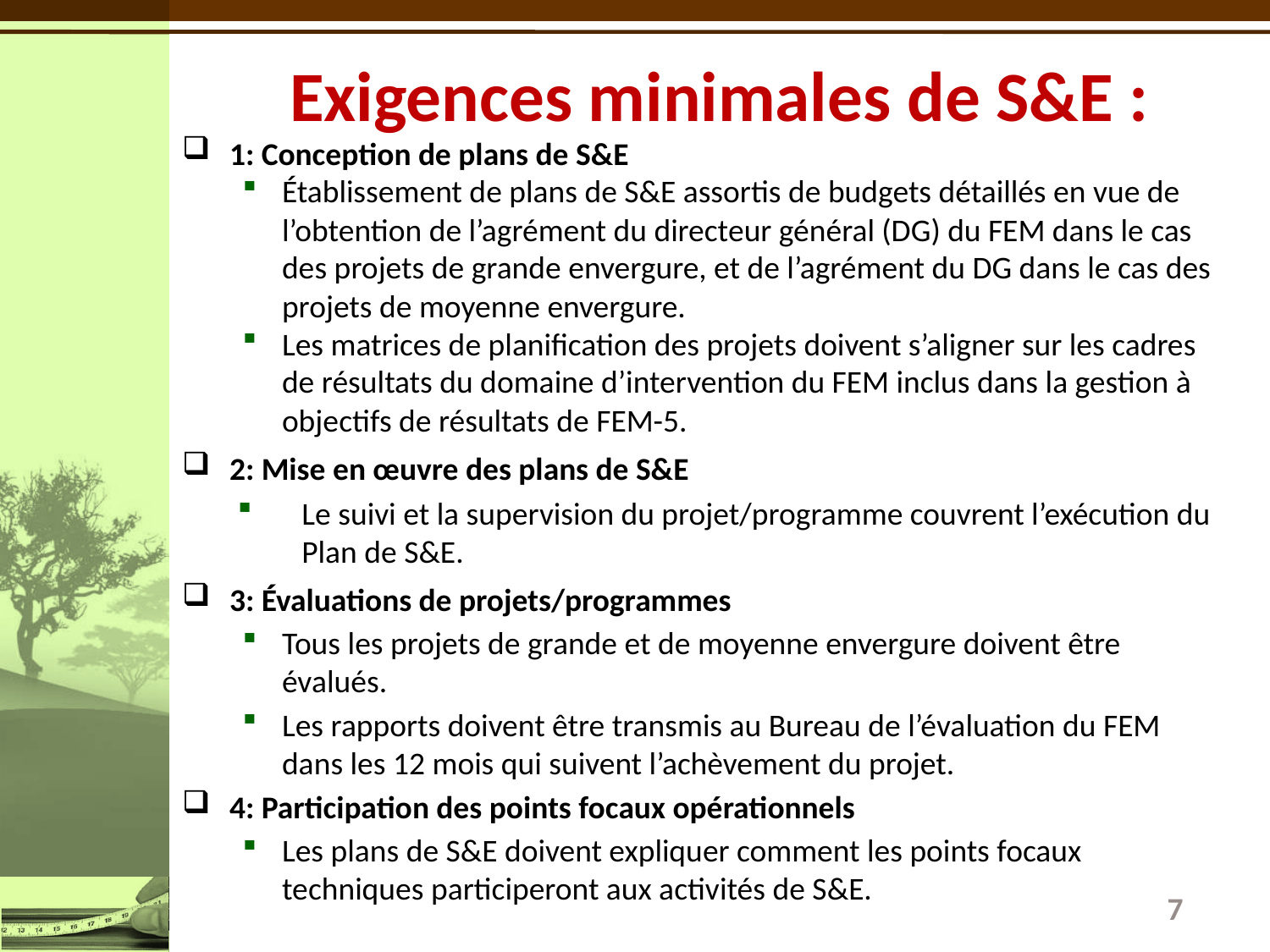

# Exigences minimales de S&E :
1: Conception de plans de S&E
Établissement de plans de S&E assortis de budgets détaillés en vue de l’obtention de l’agrément du directeur général (DG) du FEM dans le cas des projets de grande envergure, et de l’agrément du DG dans le cas des projets de moyenne envergure.
Les matrices de planification des projets doivent s’aligner sur les cadres de résultats du domaine d’intervention du FEM inclus dans la gestion à objectifs de résultats de FEM-5.
2: Mise en œuvre des plans de S&E
Le suivi et la supervision du projet/programme couvrent l’exécution du Plan de S&E.
3: Évaluations de projets/programmes
Tous les projets de grande et de moyenne envergure doivent être évalués.
Les rapports doivent être transmis au Bureau de l’évaluation du FEM dans les 12 mois qui suivent l’achèvement du projet.
4: Participation des points focaux opérationnels
Les plans de S&E doivent expliquer comment les points focaux techniques participeront aux activités de S&E.
7